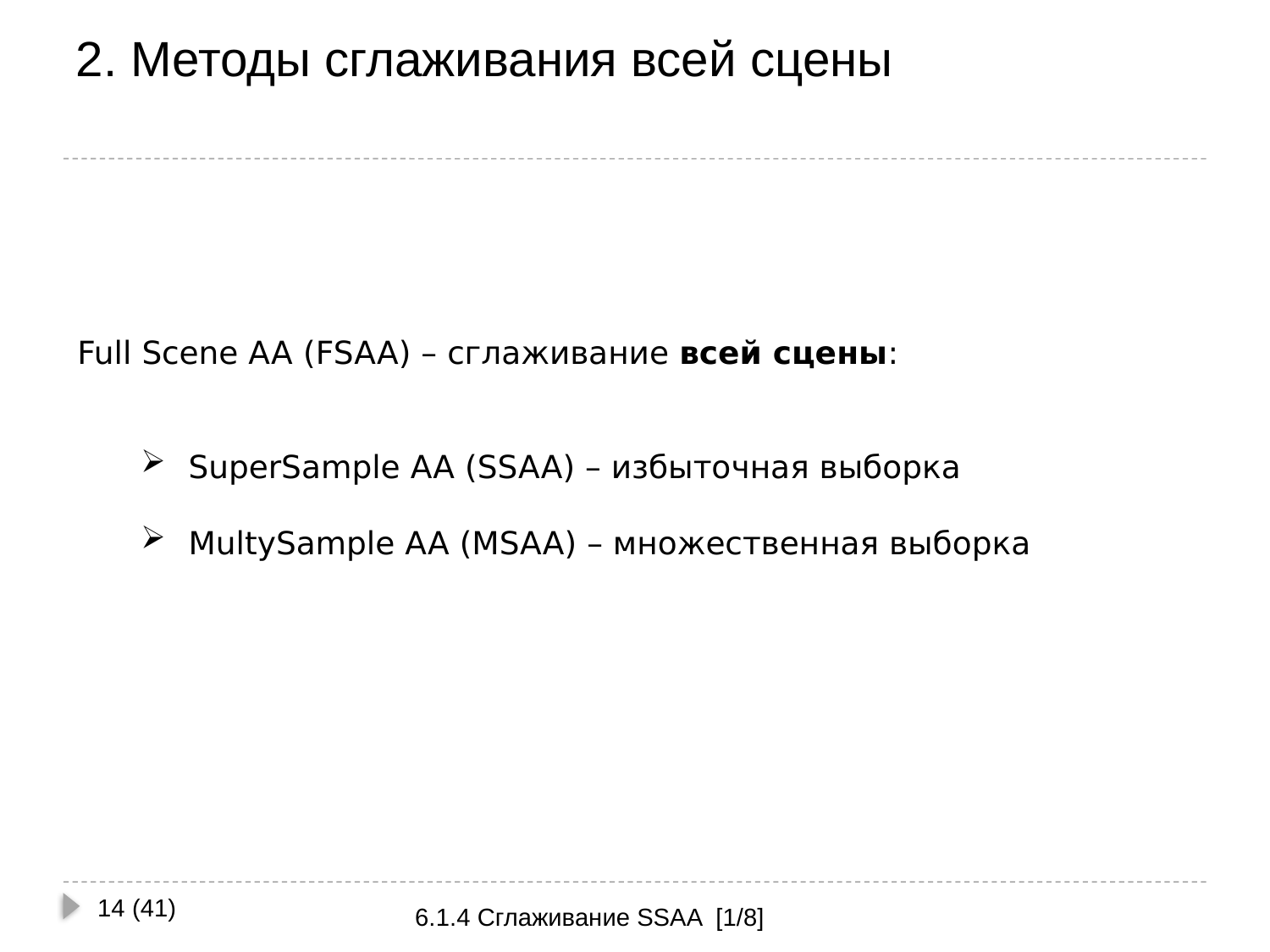

# 2. Методы сглаживания всей сцены
Full Scene AA (FSAA) – сглаживание всей сцены:

SuperSample AA (SSAA) – избыточная выборка

MultySample AA (MSAA) – множественная выборка
14 (41)
6.1.4 Сглаживание SSAA  [1/8]